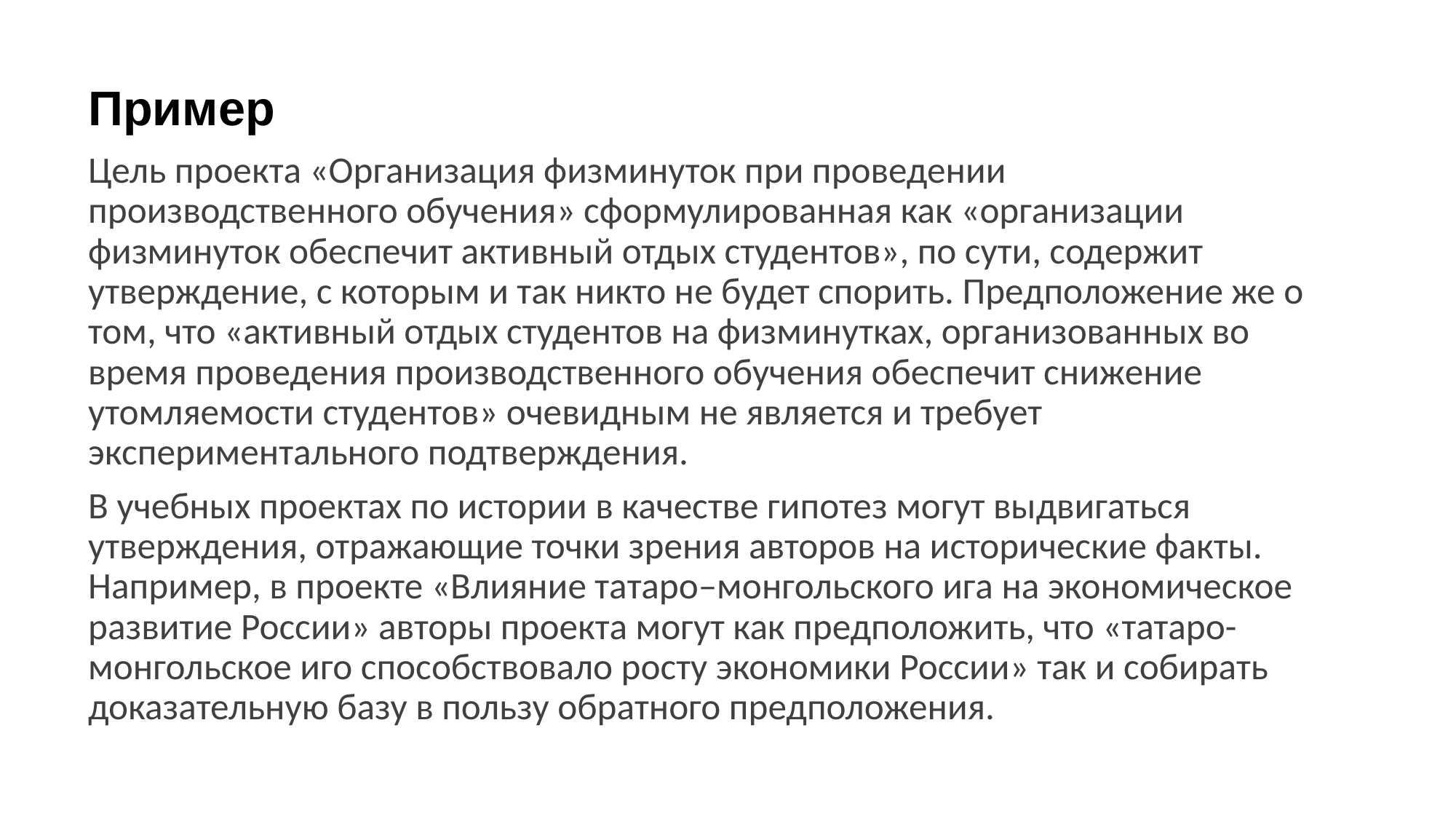

# Пример
Цель проекта «Организация физминуток при проведении производственного обучения» сформулированная как «организации физминуток обеспечит активный отдых студентов», по сути, содержит утверждение, с которым и так никто не будет спорить. Предположение же о том, что «активный отдых студентов на физминутках, организованных во время проведения производственного обучения обеспечит снижение утомляемости студентов» очевидным не является и требует экспериментального подтверждения.
В учебных проектах по истории в качестве гипотез могут выдвигаться утверждения, отражающие точки зрения авторов на исторические факты. Например, в проекте «Влияние татаро–монгольского ига на экономическое развитие России» авторы проекта могут как предположить, что «татаро-монгольское иго способствовало росту экономики России» так и собирать доказательную базу в пользу обратного предположения.